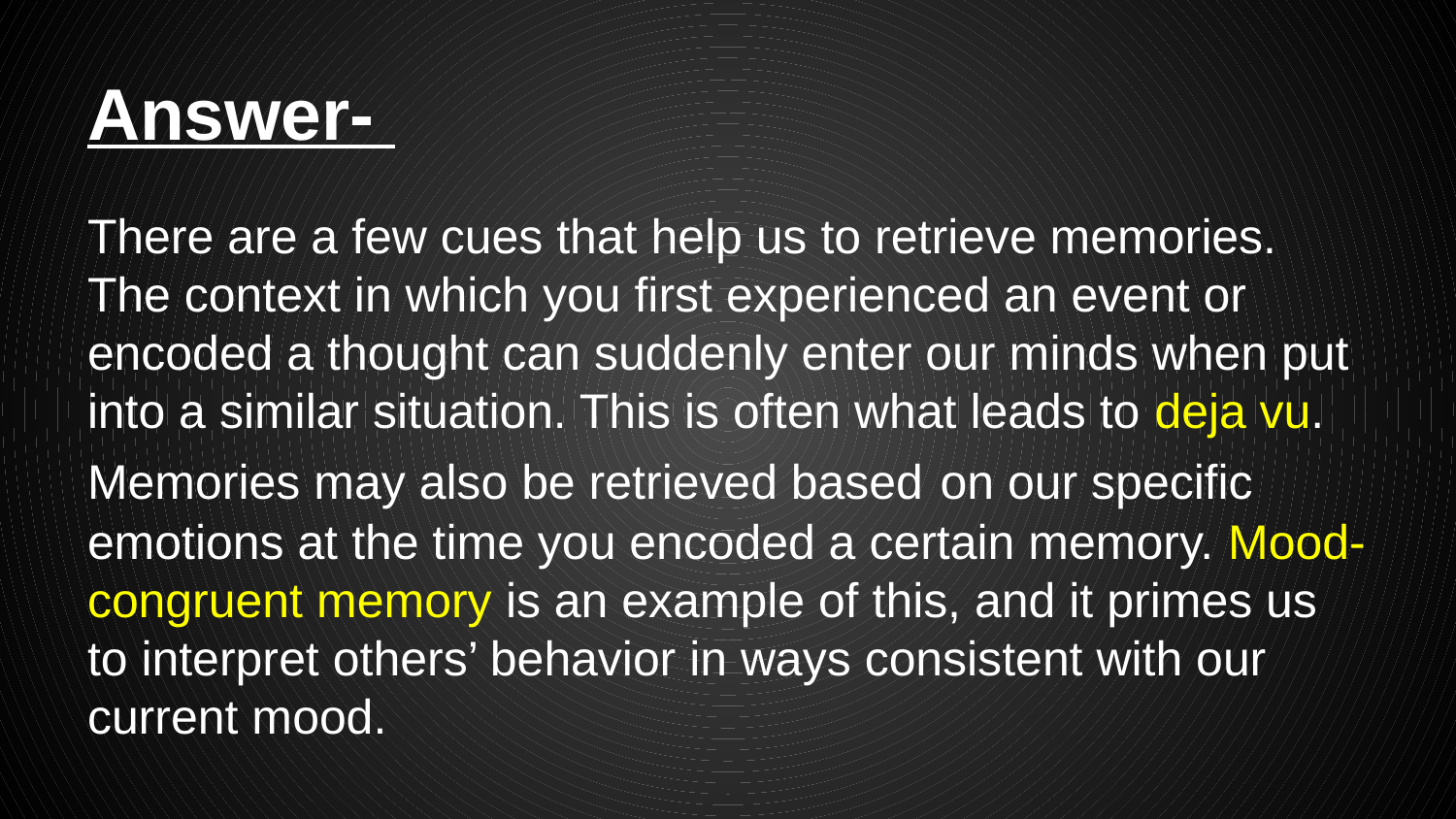

# Answer-
There are a few cues that help us to retrieve memories. The context in which you first experienced an event or encoded a thought can suddenly enter our minds when put into a similar situation. This is often what leads to deja vu. Memories may also be retrieved based on our specific emotions at the time you encoded a certain memory. Mood-congruent memory is an example of this, and it primes us to interpret others’ behavior in ways consistent with our current mood.